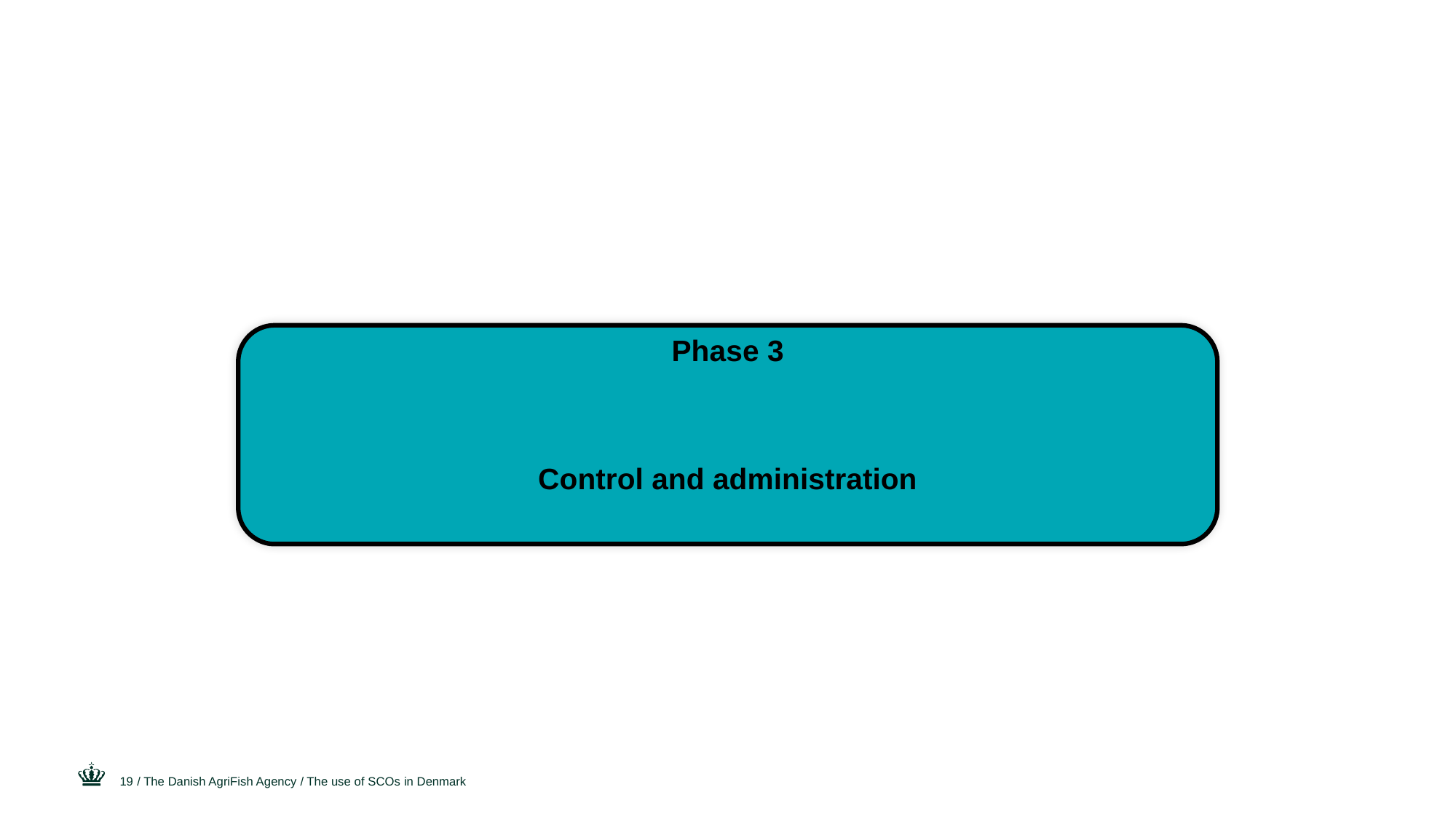

#

Phase 3
Control and administration
19
/ The Danish AgriFish Agency / The use of SCOs in Denmark
28 September 2016